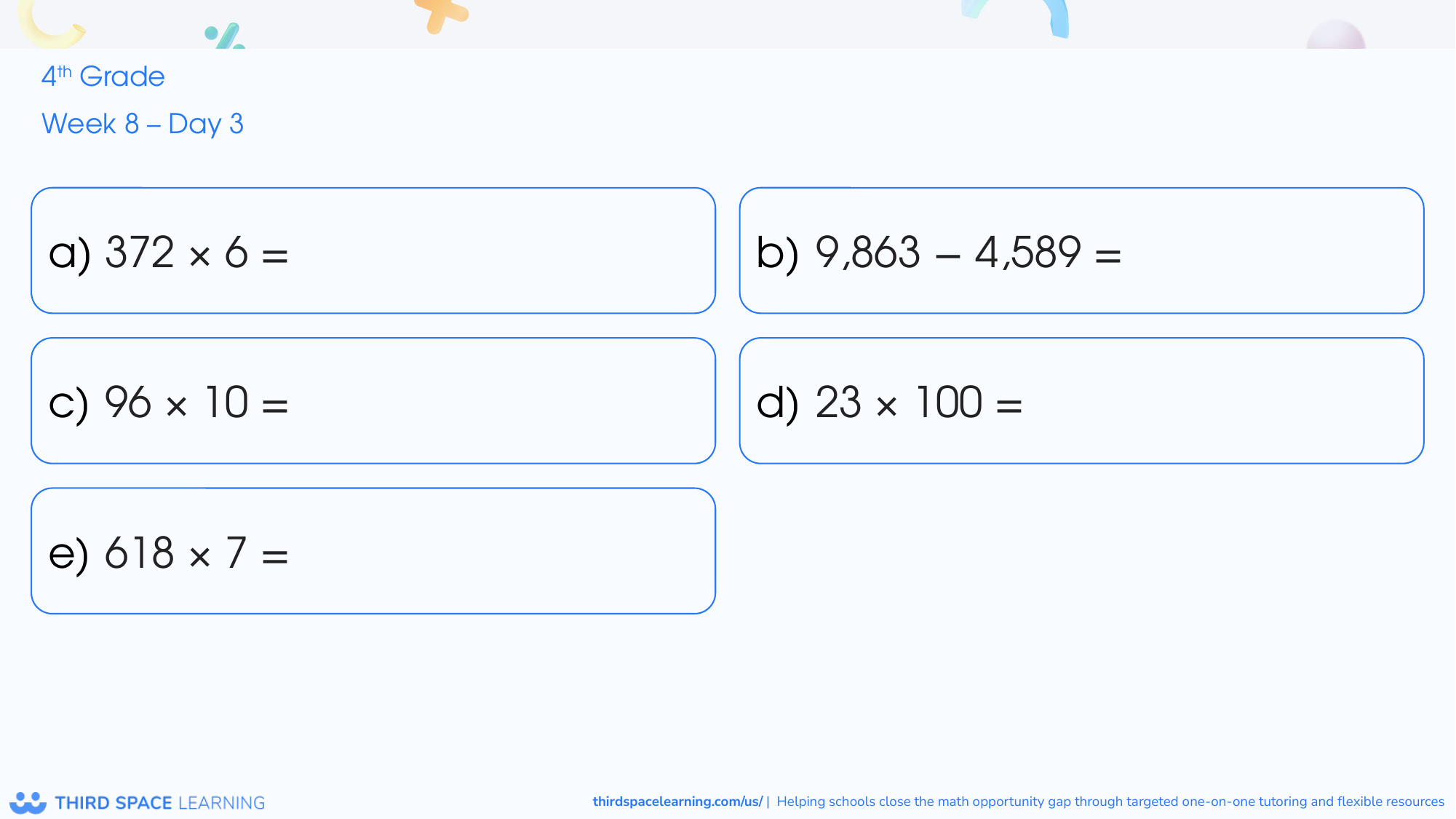

4th Grade
Week 8 – Day 3
372 × 6 =
9,863 − 4,589 =
96 × 10 =
23 × 100 =
618 × 7 =